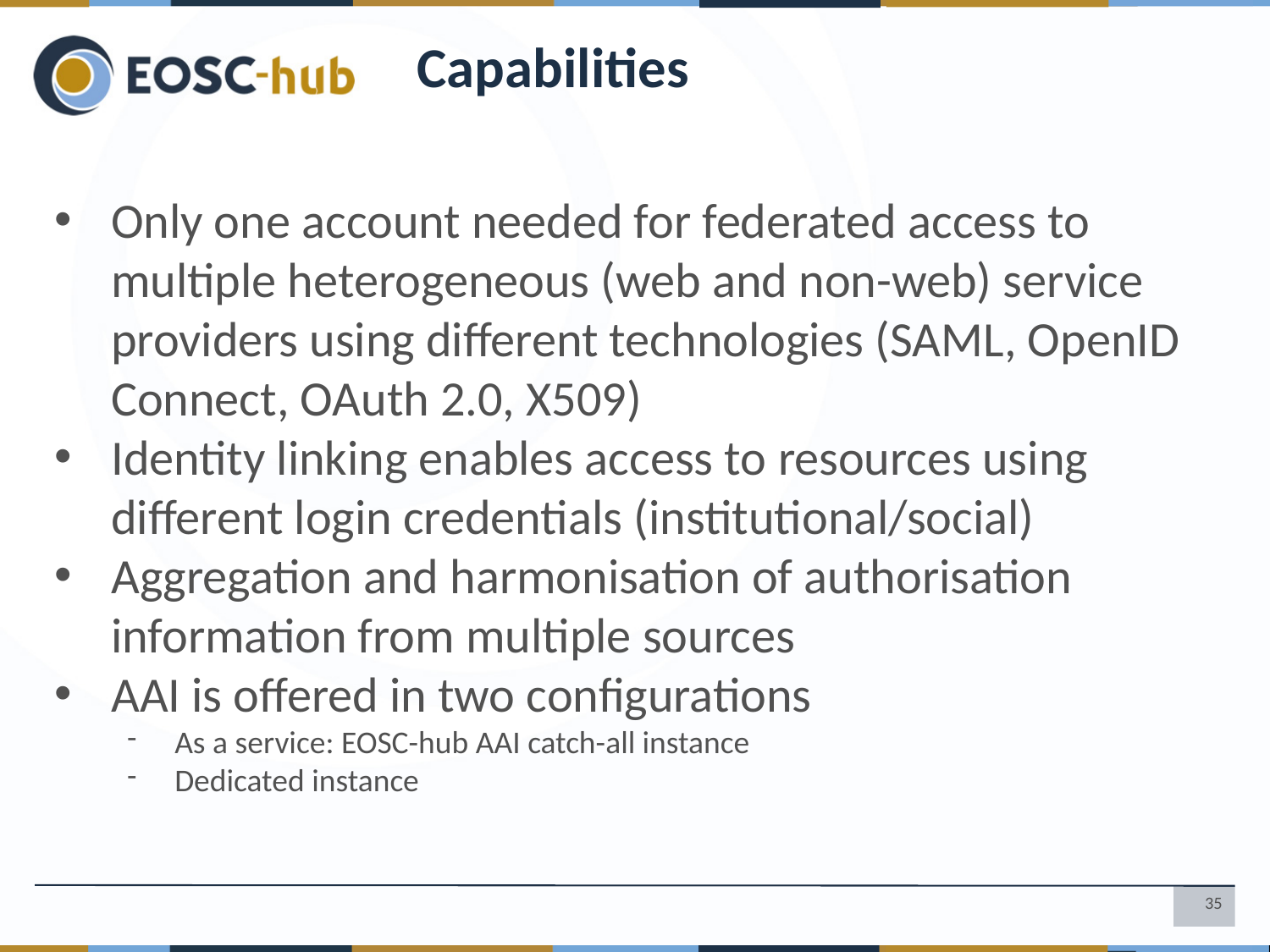

# Capabilities
Only one account needed for federated access to multiple heterogeneous (web and non-web) service providers using different technologies (SAML, OpenID Connect, OAuth 2.0, X509)
Identity linking enables access to resources using different login credentials (institutional/social)
Aggregation and harmonisation of authorisation information from multiple sources
AAI is offered in two configurations
As a service: EOSC-hub AAI catch-all instance
Dedicated instance

35